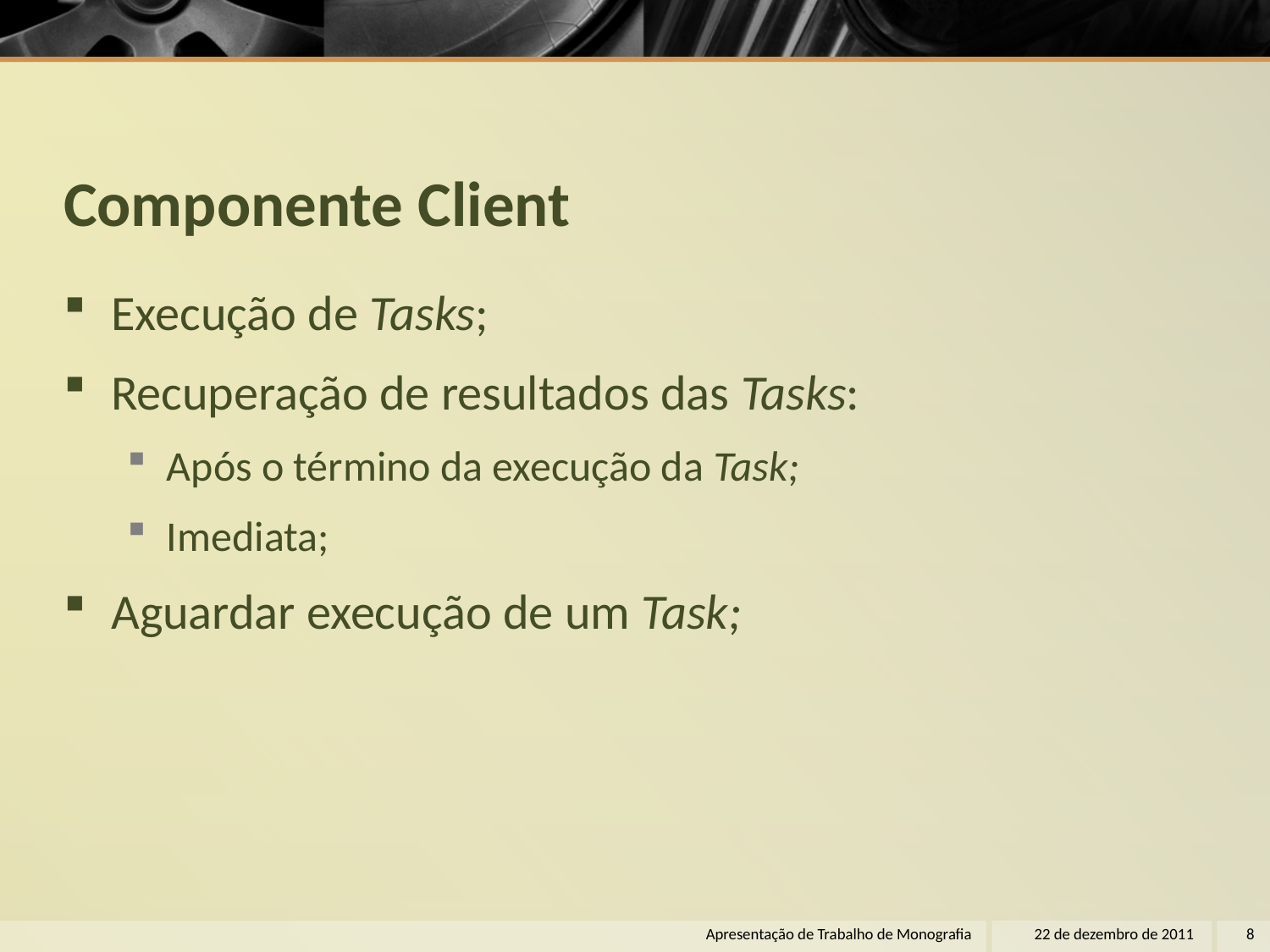

# Componente Client
Execução de Tasks;
Recuperação de resultados das Tasks:
Após o término da execução da Task;
Imediata;
Aguardar execução de um Task;
Apresentação de Trabalho de Monografia
22 de dezembro de 2011
8